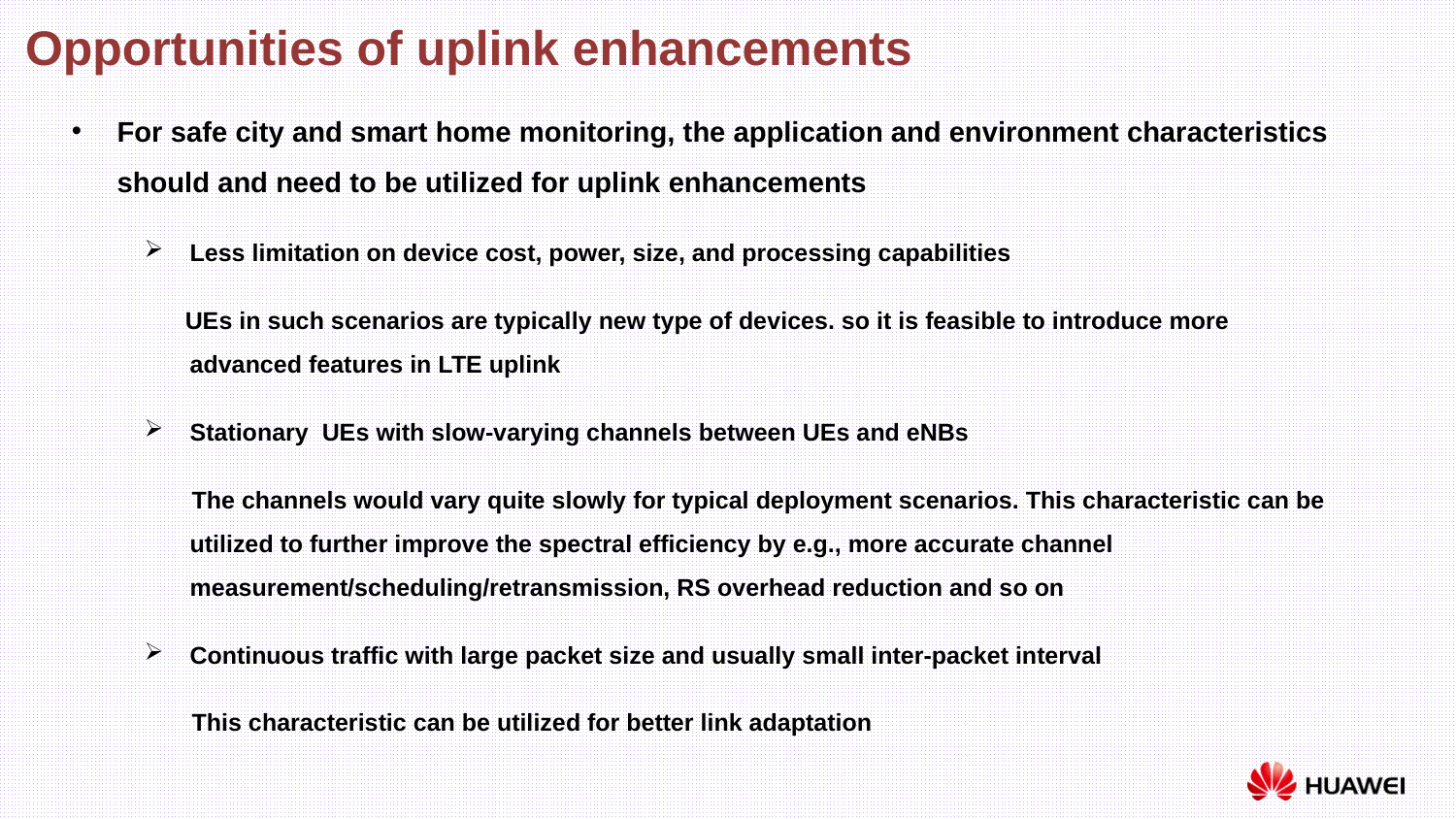

Opportunities of uplink enhancements

For safe city and smart home monitoring, the application and environment characteristics should and need to be utilized for uplink enhancements
Less limitation on device cost, power, size, and processing capabilities
      UEs in such scenarios are typically new type of devices. so it is feasible to introduce more advanced features in LTE uplink
Stationary  UEs with slow-varying channels between UEs and eNBs
       The channels would vary quite slowly for typical deployment scenarios. This characteristic can be utilized to further improve the spectral efficiency by e.g., more accurate channel measurement/scheduling/retransmission, RS overhead reduction and so on
Continuous traffic with large packet size and usually small inter-packet interval
       This characteristic can be utilized for better link adaptation